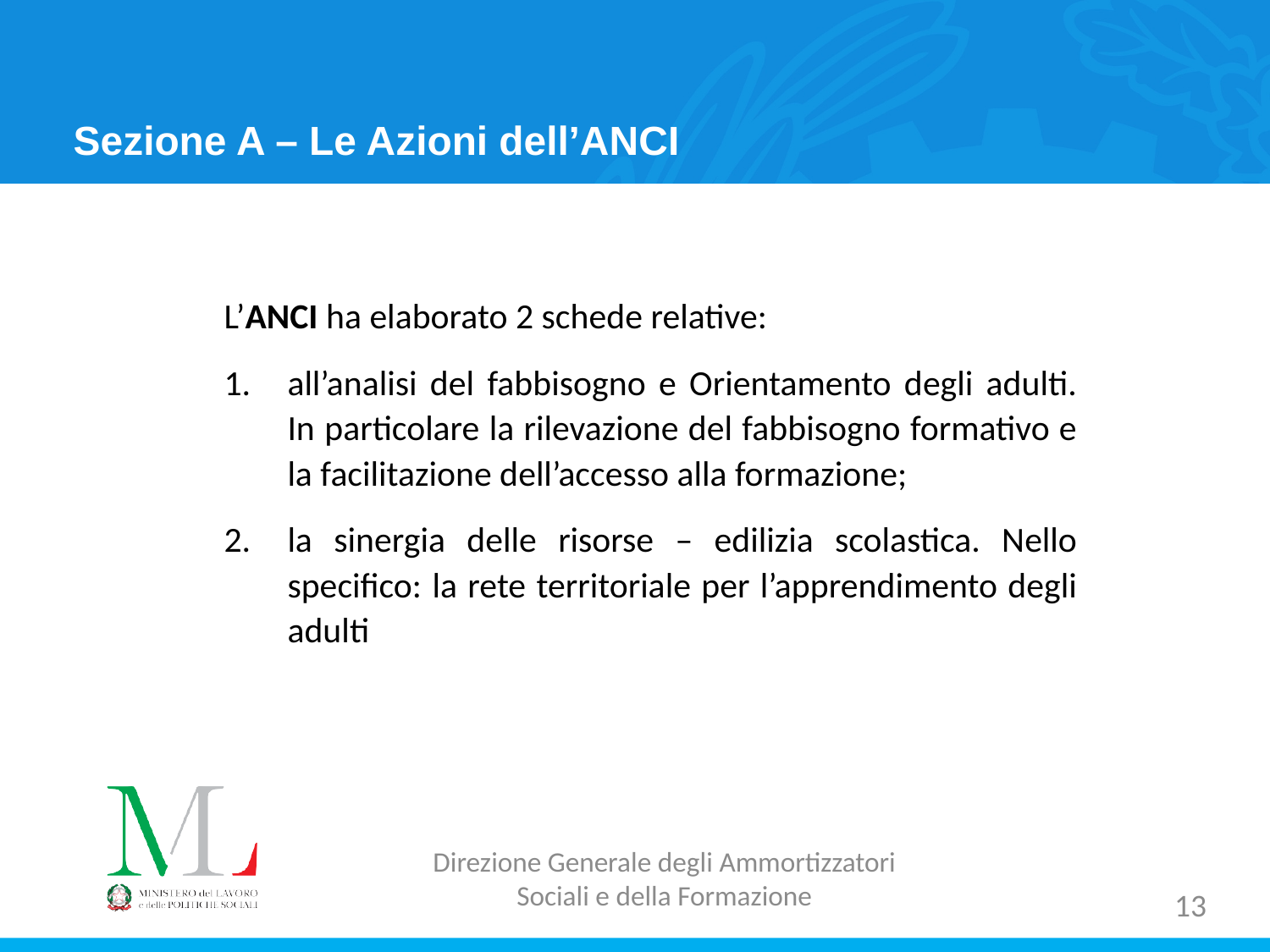

# Sezione A – Le Azioni dell’ANCI
L’ANCI ha elaborato 2 schede relative:
all’analisi del fabbisogno e Orientamento degli adulti. In particolare la rilevazione del fabbisogno formativo e la facilitazione dell’accesso alla formazione;
la sinergia delle risorse – edilizia scolastica. Nello specifico: la rete territoriale per l’apprendimento degli adulti

Direzione Generale degli Ammortizzatori Sociali e della Formazione
13